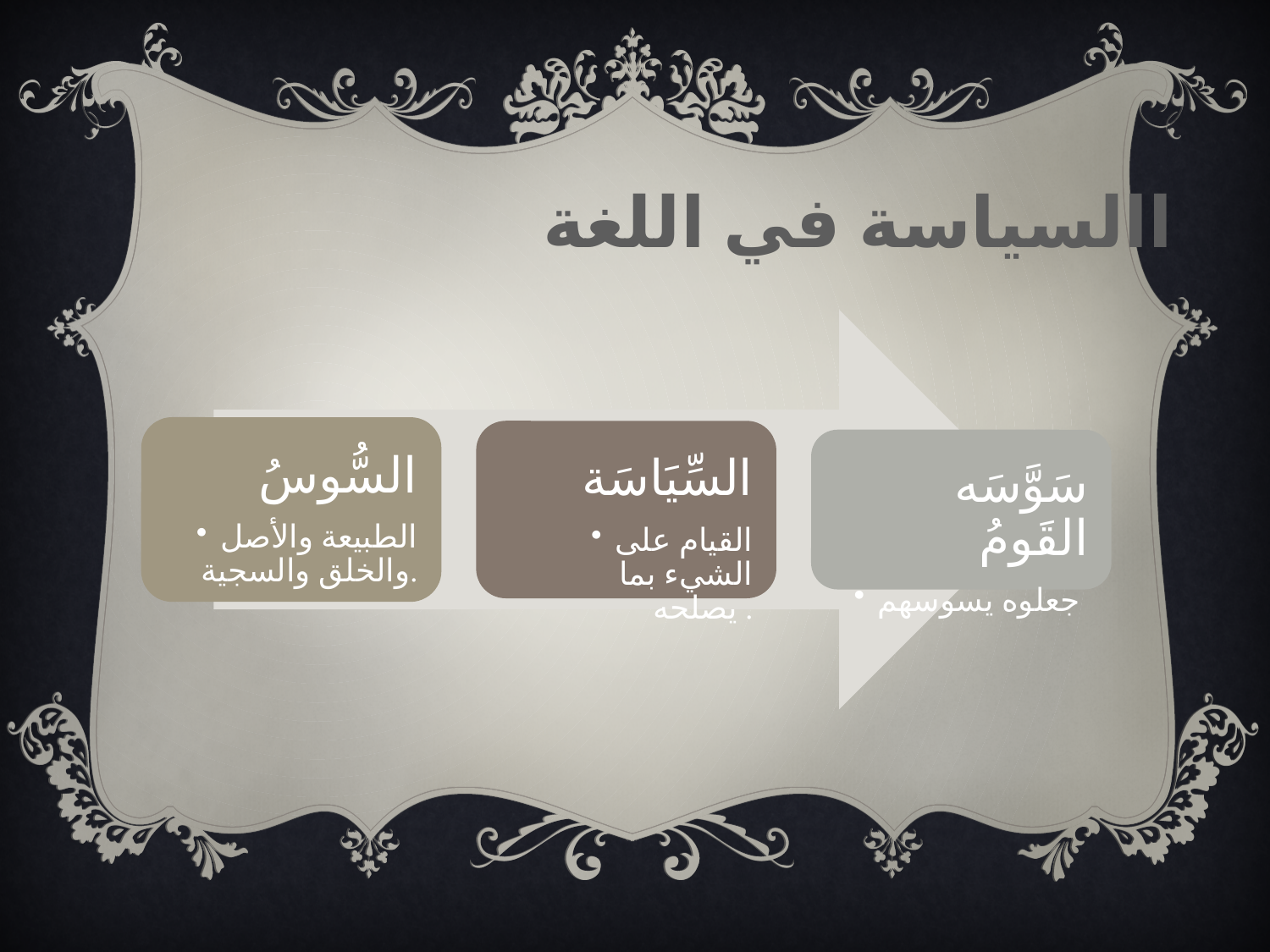

االسياسة في اللغة
السُّوسُ
الطبيعة والأصل والخلق والسجية.
السِّيَاسَة
القيام على الشيء بما يصلحه .
سَوَّسَه القَومُ
جعلوه يسوسهم